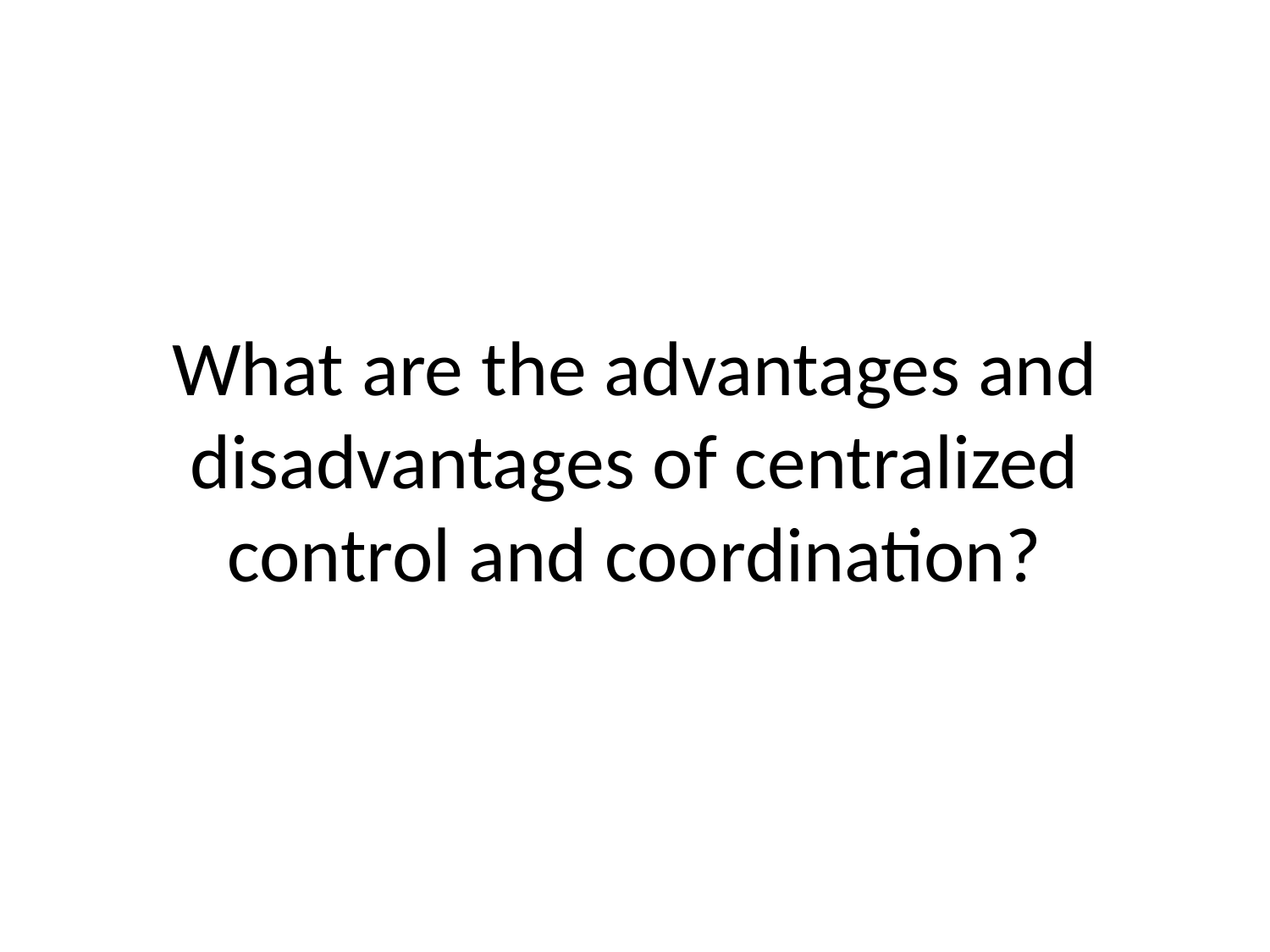

# What are the advantages and disadvantages of centralized control and coordination?